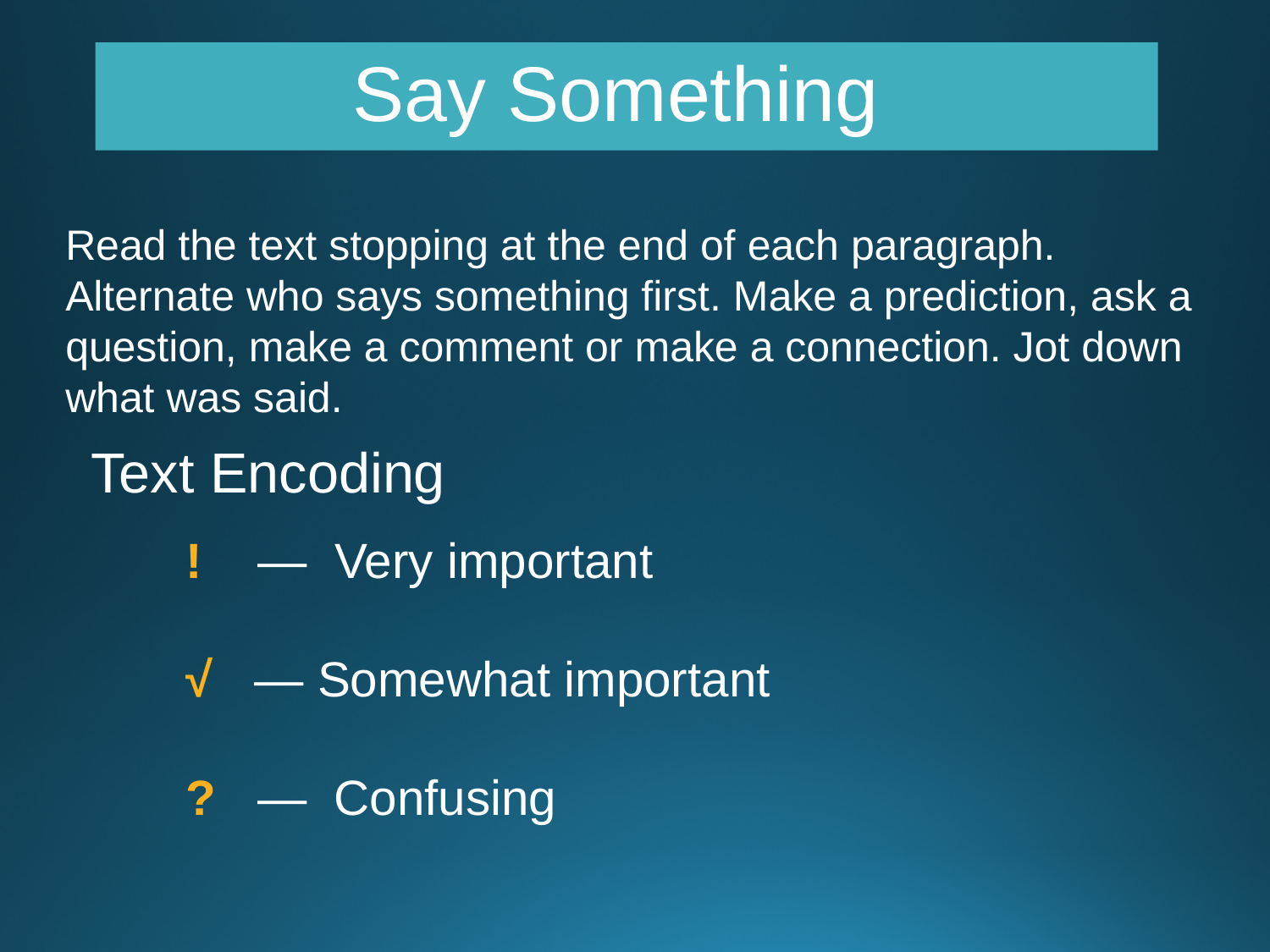

# Say Something
Read the text stopping at the end of each paragraph. Alternate who says something first. Make a prediction, ask a question, make a comment or make a connection. Jot down what was said.
Text Encoding
!    —  Very important

√   — Somewhat important

?   —  Confusing